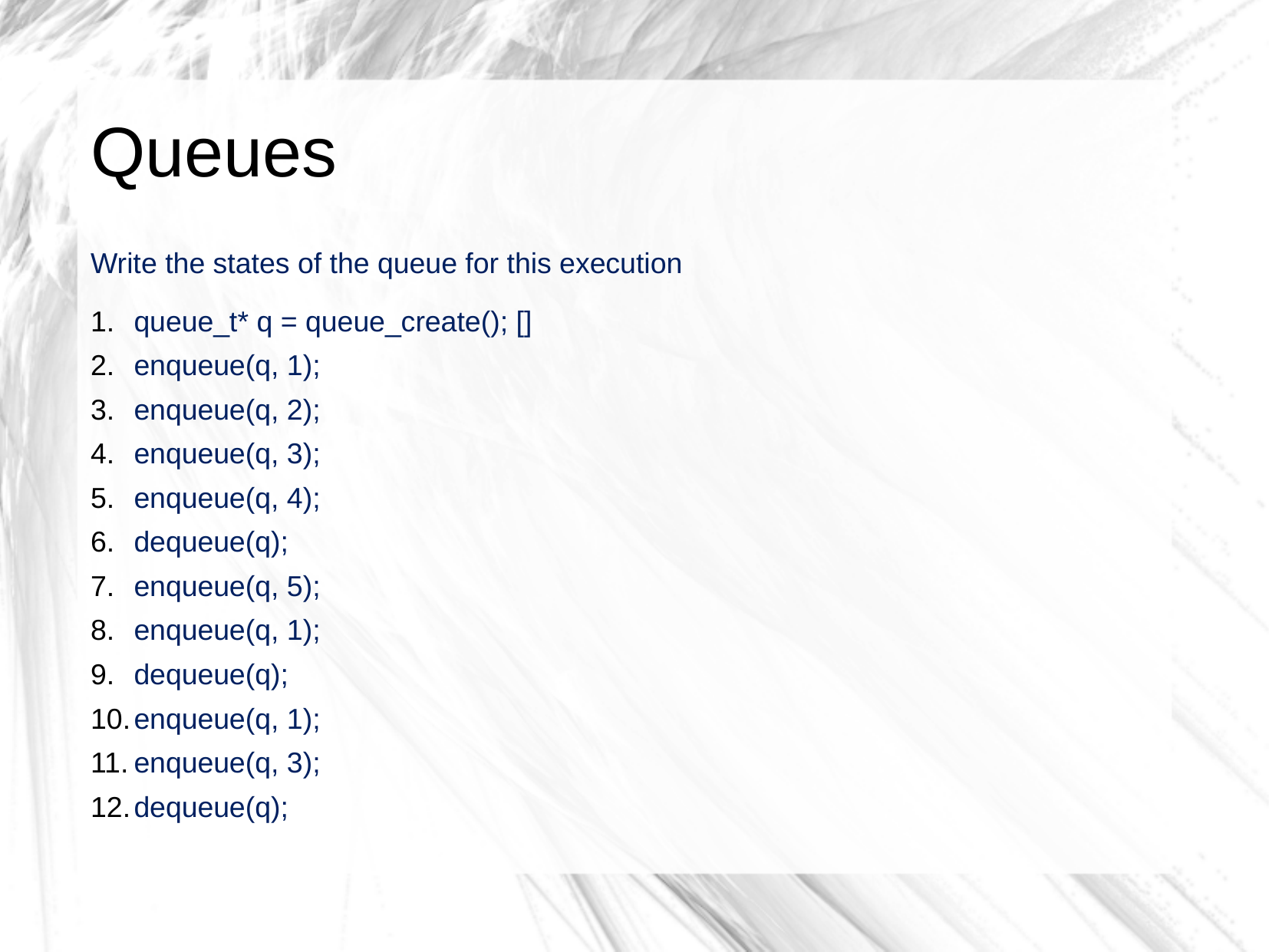

# Queues
Write the states of the queue for this execution
queue_t* q = queue_create(); []
enqueue(q, 1);
enqueue(q, 2);
enqueue(q, 3);
enqueue(q, 4);
dequeue(q);
enqueue(q, 5);
enqueue(q, 1);
dequeue(q);
enqueue(q, 1);
enqueue(q, 3);
dequeue(q);